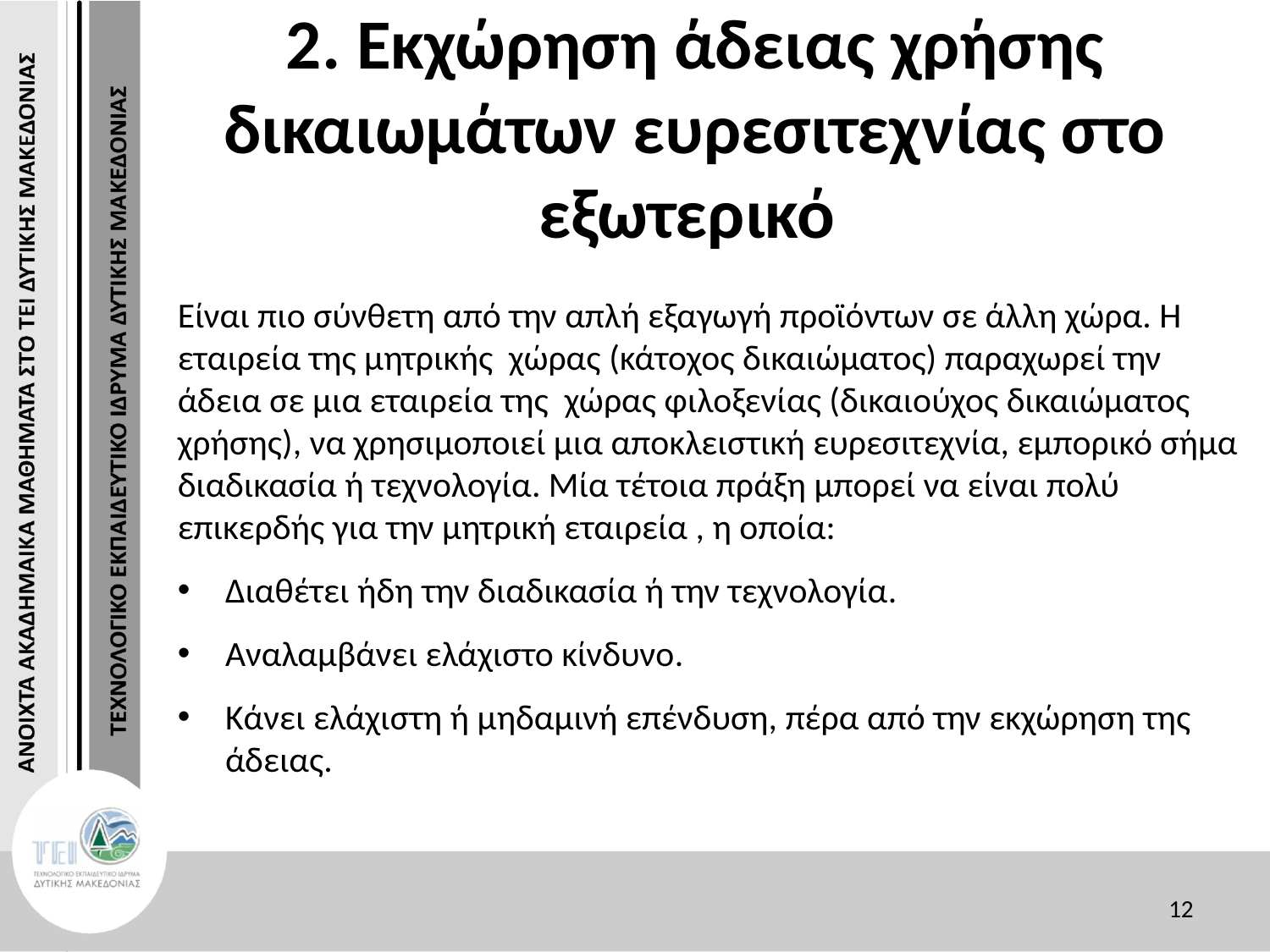

# 2. Εκχώρηση άδειας χρήσης δικαιωμάτων ευρεσιτεχνίας στο εξωτερικό
Είναι πιο σύνθετη από την απλή εξαγωγή προϊόντων σε άλλη χώρα. Η εταιρεία της μητρικής  χώρας (κάτοχος δικαιώματος) παραχωρεί την άδεια σε μια εταιρεία της  χώρας φιλοξενίας (δικαιούχος δικαιώματος χρήσης), να χρησιμοποιεί μια αποκλειστική ευρεσιτεχνία, εμπορικό σήμα διαδικασία ή τεχνολογία. Μία τέτοια πράξη μπορεί να είναι πολύ επικερδής για την μητρική εταιρεία , η οποία:
Διαθέτει ήδη την διαδικασία ή την τεχνολογία.
Αναλαμβάνει ελάχιστο κίνδυνο.
Κάνει ελάχιστη ή μηδαμινή επένδυση, πέρα από την εκχώρηση της άδειας.
12